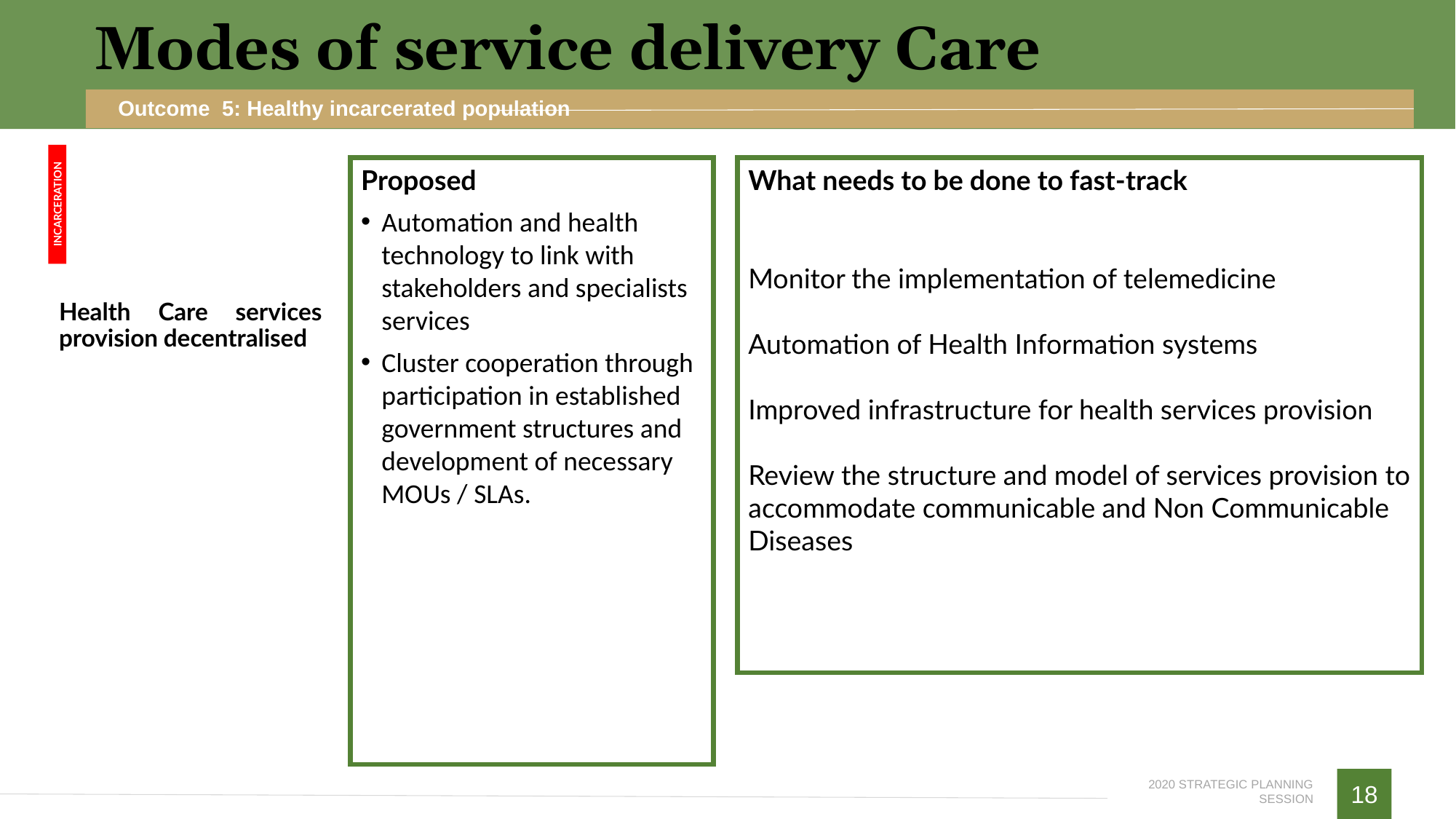

Modes of service delivery Care
Outcome  5: Healthy incarcerated population
Proposed
Automation and health technology to link with stakeholders and specialists services
Cluster cooperation through participation in established government structures and development of necessary MOUs / SLAs.

What needs to be done to fast-track

Monitor the implementation of telemedicine

Automation of Health Information systems

Improved infrastructure for health services provision

Review the structure and model of services provision to accommodate communicable and Non Communicable Diseases
INCARCERATION
Health Care services provision decentralised